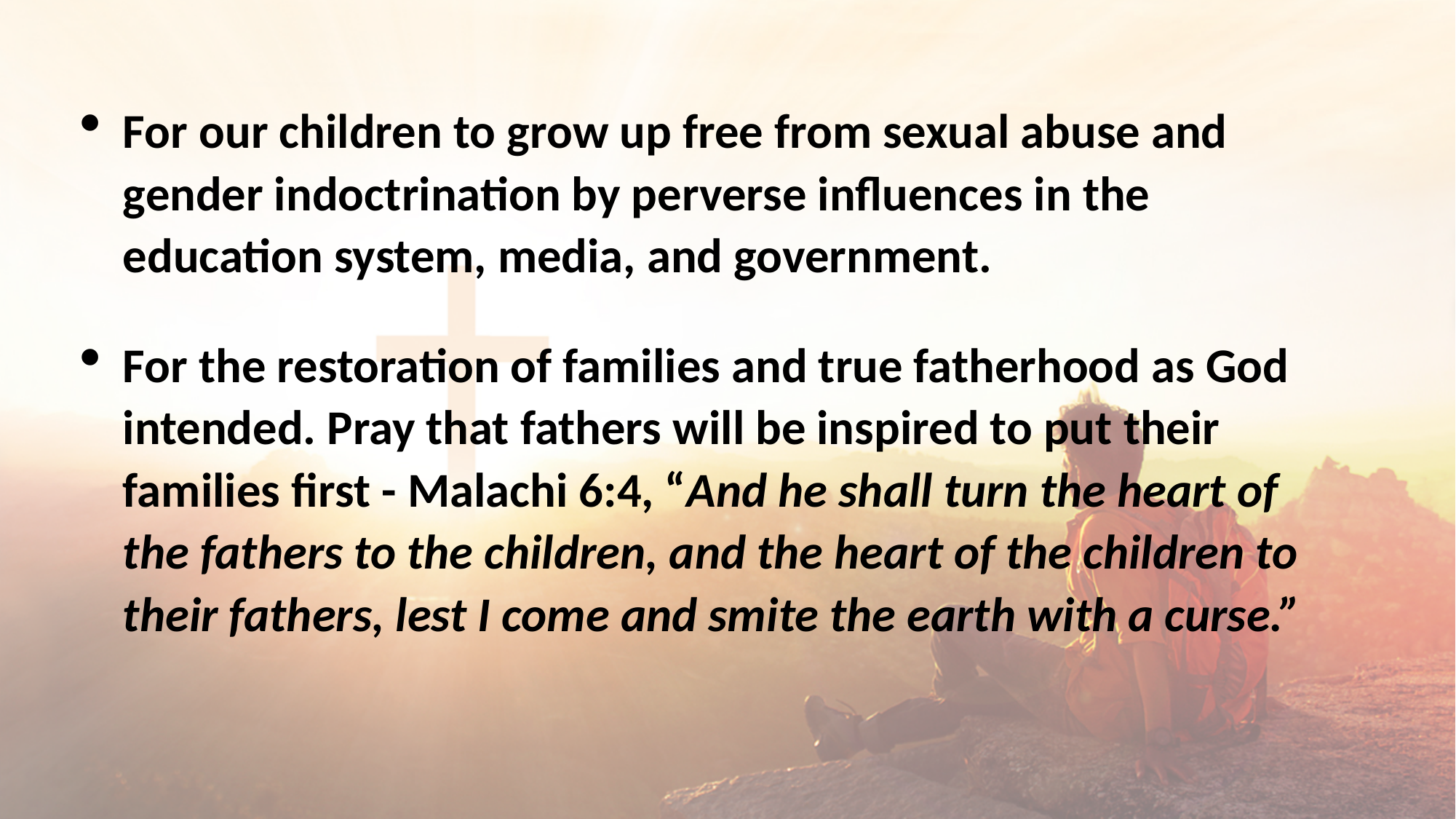

For our children to grow up free from sexual abuse and gender indoctrination by perverse influences in the education system, media, and government.

For the restoration of families and true fatherhood as God intended. Pray that fathers will be inspired to put their families first - Malachi 6:4, “And he shall turn the heart of the fathers to the children, and the heart of the children to their fathers, lest I come and smite the earth with a curse.”